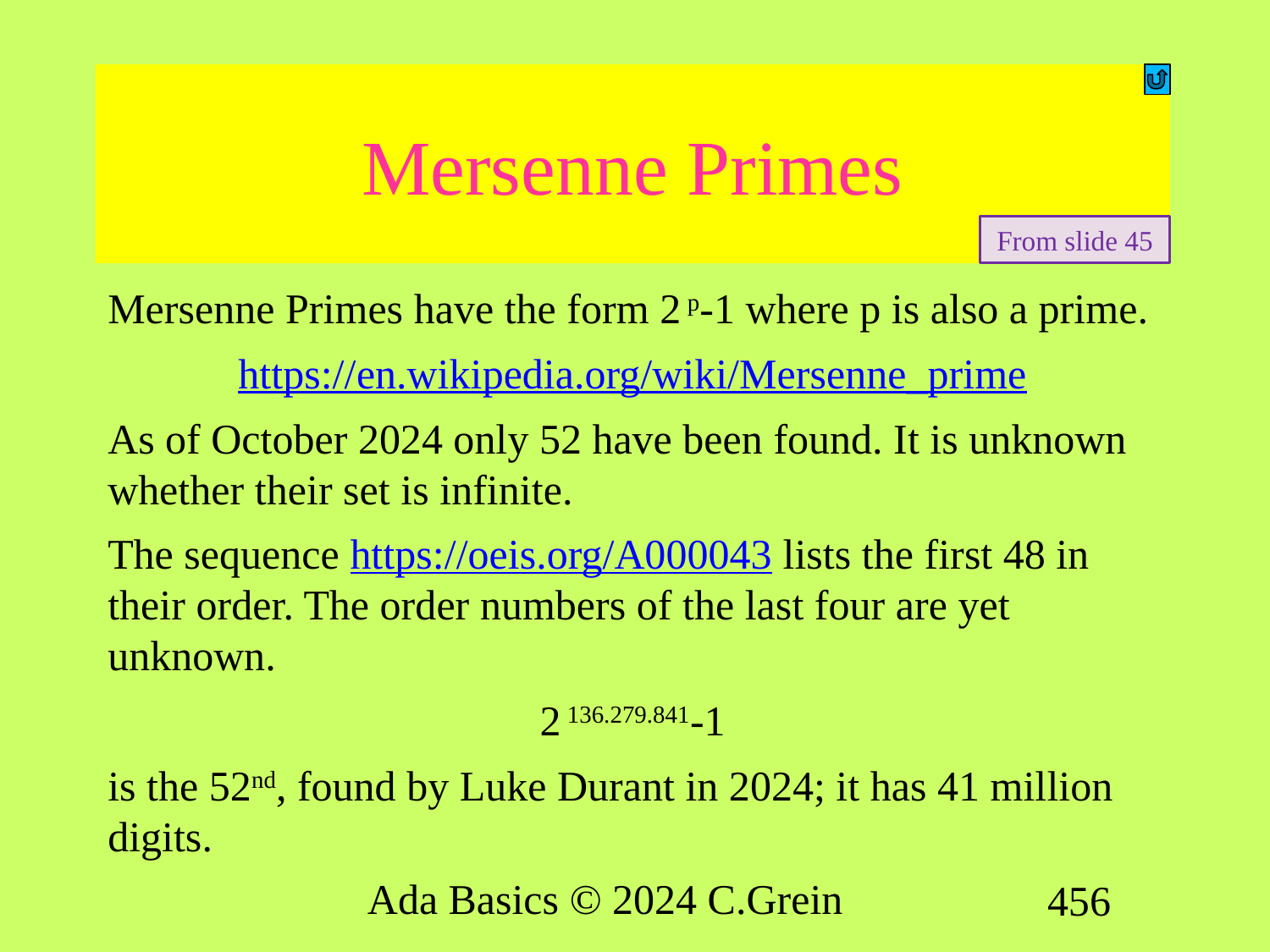

# Mersenne Primes

From slide 45
Mersenne Primes have the form 2 p-1 where p is also a prime.
https://en.wikipedia.org/wiki/Mersenne_prime
As of October 2024 only 52 have been found. It is unknown whether their set is infinite.
The sequence https://oeis.org/A000043 lists the first 48 in their order. The order numbers of the last four are yet unknown.
2 136.279.841-1
is the 52nd, found by Luke Durant in 2024; it has 41 million digits.
Ada Basics © 2024 C.Grein
456